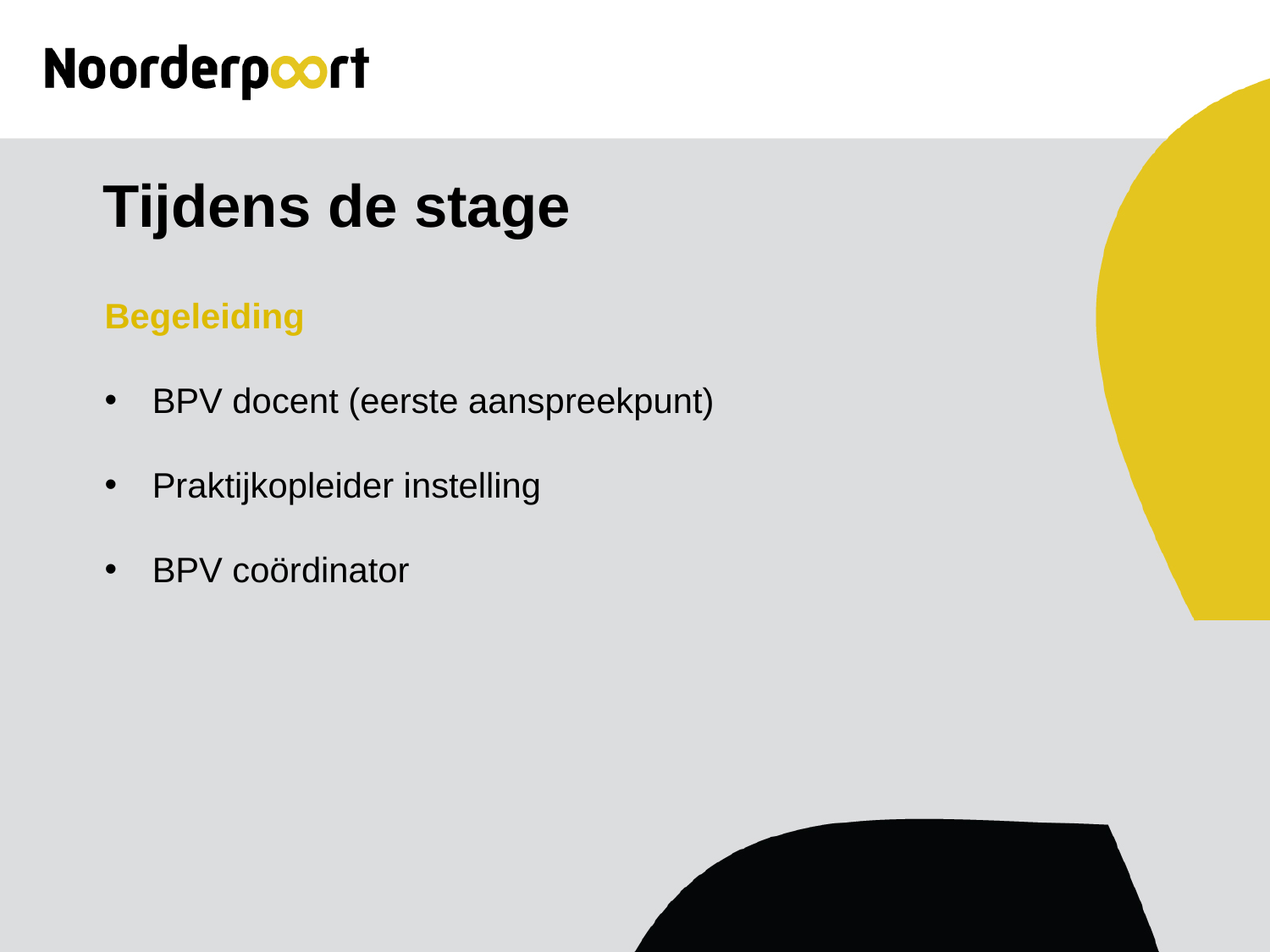

# Tijdens de stage
Begeleiding
BPV docent (eerste aanspreekpunt)
Praktijkopleider instelling
BPV coördinator